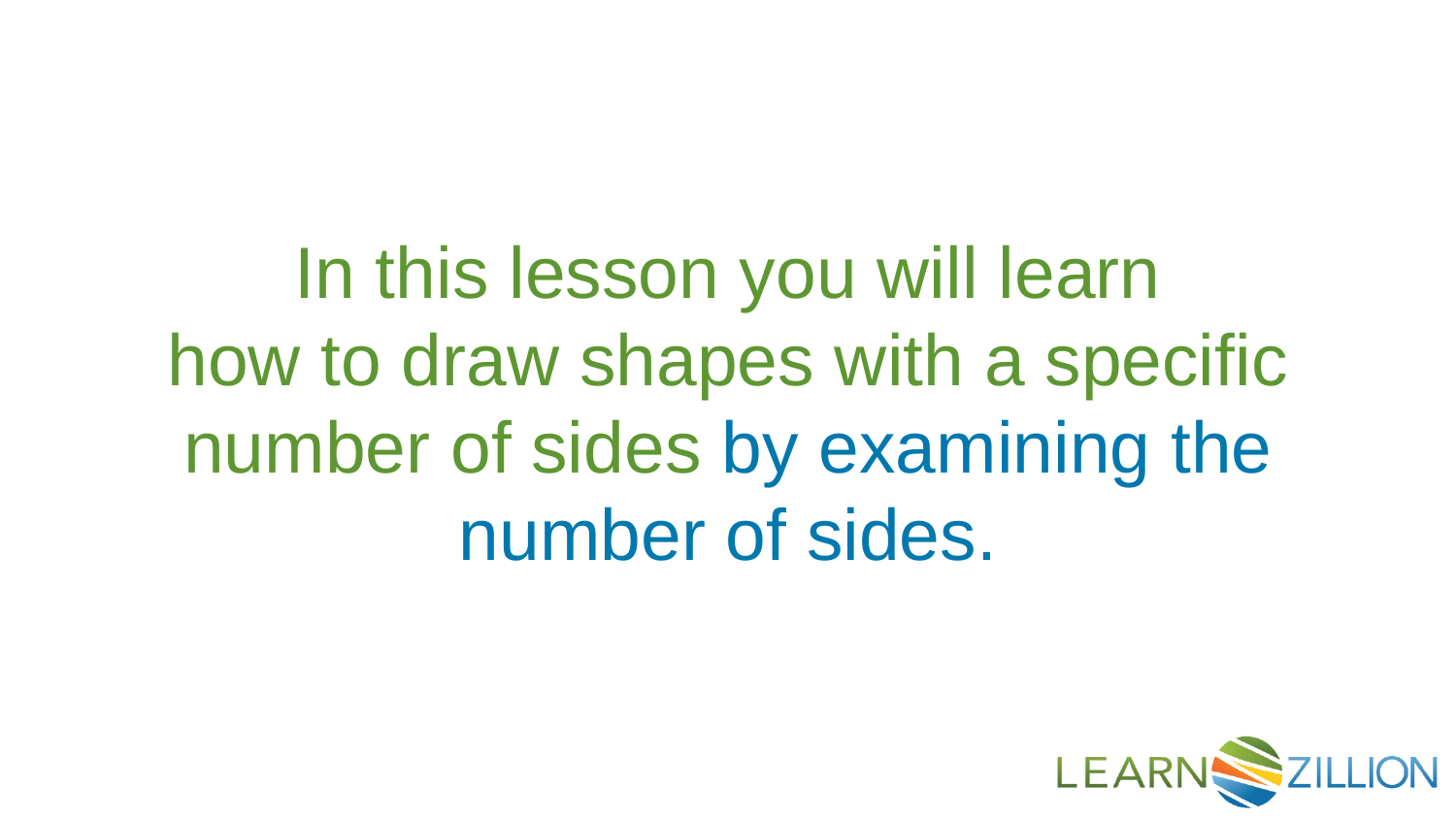

In this lesson you will learn
how to draw shapes with a specific number of sides by examining the number of sides.